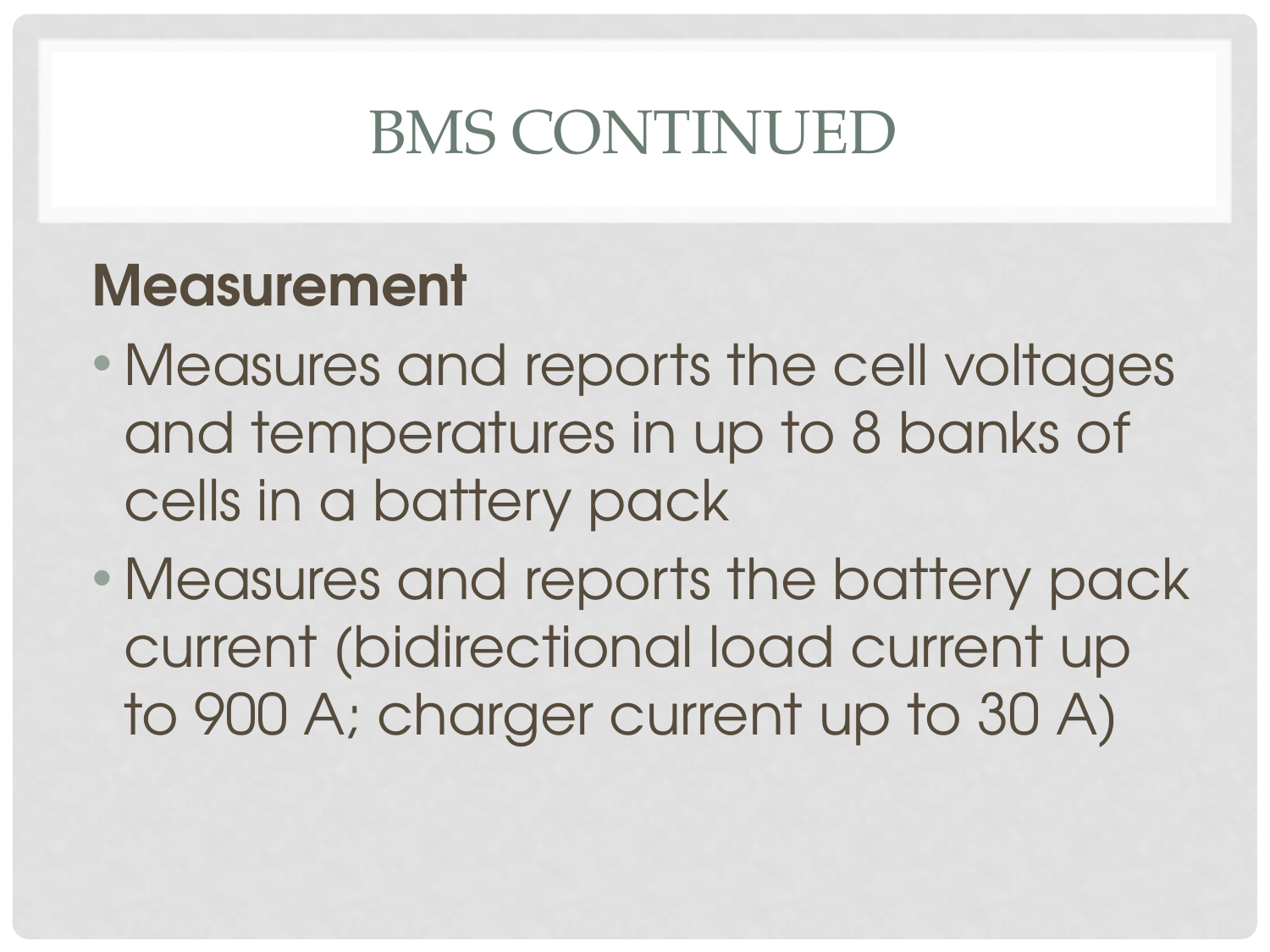

# BMS Continued
Measurement
Measures and reports the cell voltages and temperatures in up to 8 banks of cells in a battery pack
Measures and reports the battery pack current (bidirectional load current up to 900 A; charger current up to 30 A)